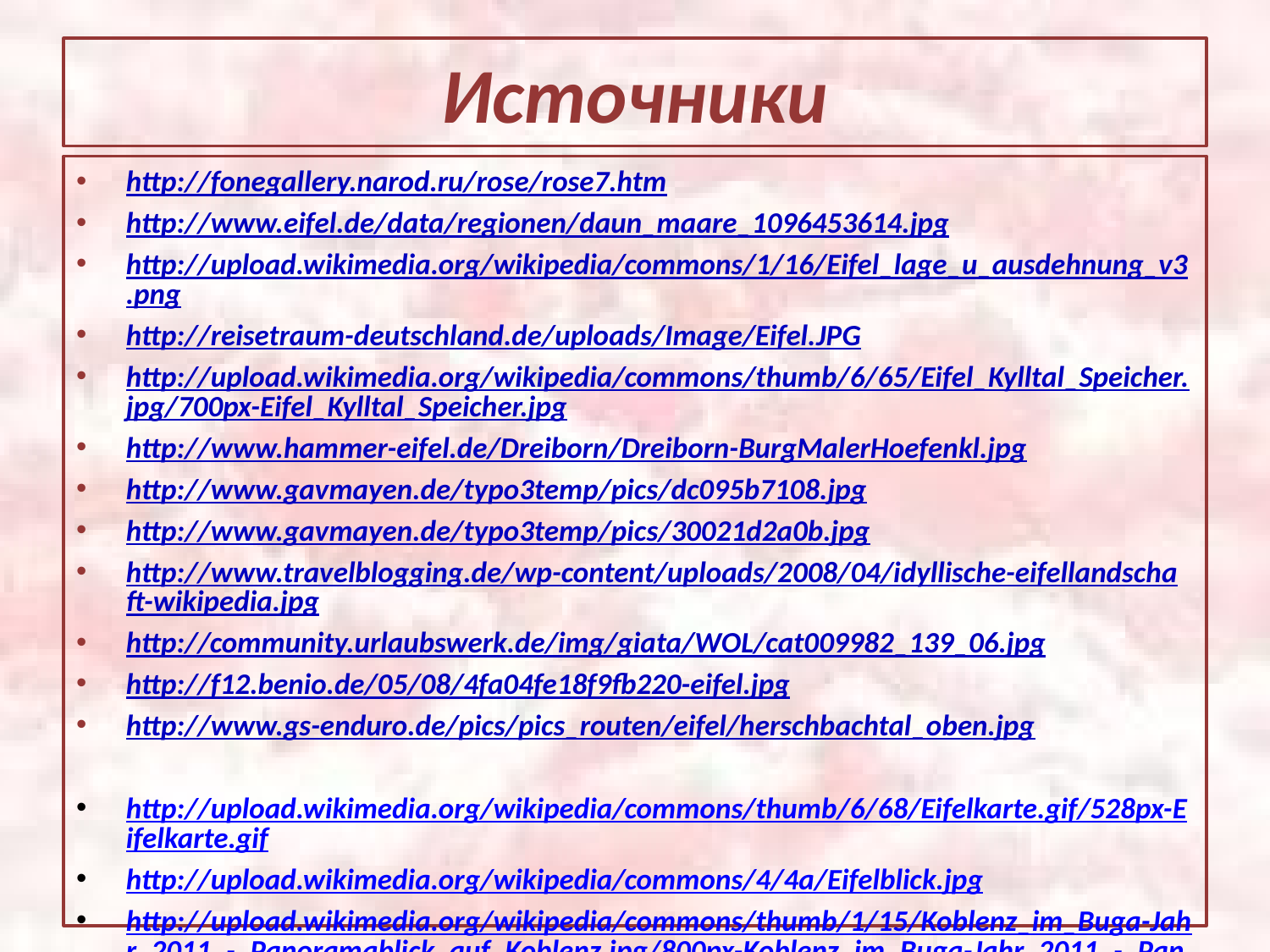

# Источники
http://fonegallery.narod.ru/rose/rose7.htm
http://www.eifel.de/data/regionen/daun_maare_1096453614.jpg
http://upload.wikimedia.org/wikipedia/commons/1/16/Eifel_lage_u_ausdehnung_v3.png
http://reisetraum-deutschland.de/uploads/Image/Eifel.JPG
http://upload.wikimedia.org/wikipedia/commons/thumb/6/65/Eifel_Kylltal_Speicher.jpg/700px-Eifel_Kylltal_Speicher.jpg
http://www.hammer-eifel.de/Dreiborn/Dreiborn-BurgMalerHoefenkl.jpg
http://www.gavmayen.de/typo3temp/pics/dc095b7108.jpg
http://www.gavmayen.de/typo3temp/pics/30021d2a0b.jpg
http://www.travelblogging.de/wp-content/uploads/2008/04/idyllische-eifellandschaft-wikipedia.jpg
http://community.urlaubswerk.de/img/giata/WOL/cat009982_139_06.jpg
http://f12.benio.de/05/08/4fa04fe18f9fb220-eifel.jpg
http://www.gs-enduro.de/pics/pics_routen/eifel/herschbachtal_oben.jpg

http://upload.wikimedia.org/wikipedia/commons/thumb/6/68/Eifelkarte.gif/528px-Eifelkarte.gif
http://upload.wikimedia.org/wikipedia/commons/4/4a/Eifelblick.jpg
http://upload.wikimedia.org/wikipedia/commons/thumb/1/15/Koblenz_im_Buga-Jahr_2011_-_Panoramablick_auf_Koblenz.jpg/800px-Koblenz_im_Buga-Jahr_2011_-_Panoramablick_auf_Koblenz.jpg